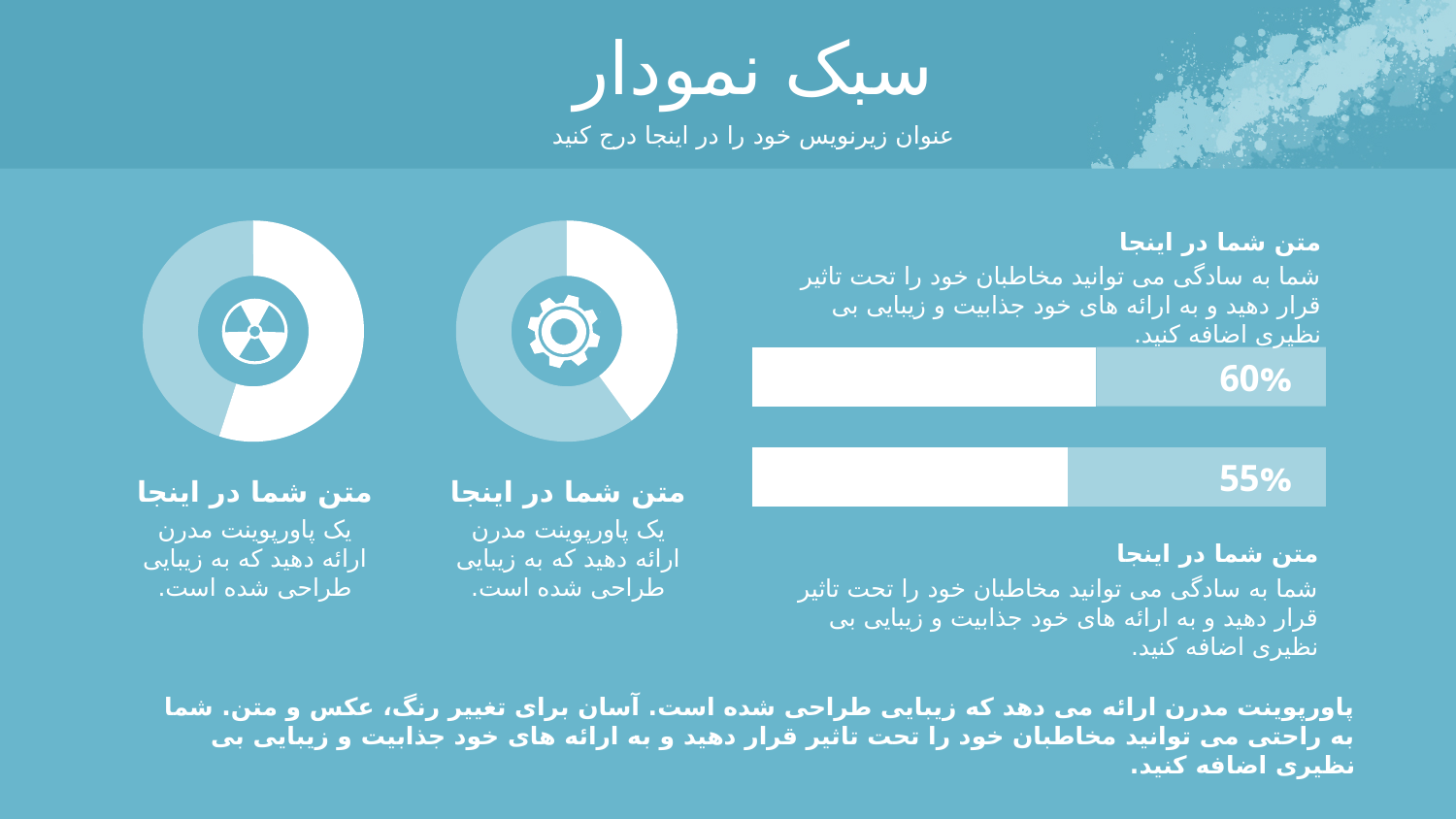

سبک نمودار
عنوان زیرنویس خود را در اینجا درج کنید
متن شما در اینجا
شما به سادگی می توانید مخاطبان خود را تحت تاثیر قرار دهید و به ارائه های خود جذابیت و زیبایی بی نظیری اضافه کنید.

### Chart

| Category |  |
|---|---|

### Chart

| Category |  |
|---|---|

### Chart

| Category |  |  |
|---|---|---|
60%
55%
متن شما در اینجا
یک پاورپوینت مدرن ارائه دهید که به زیبایی طراحی شده است.
متن شما در اینجا
یک پاورپوینت مدرن ارائه دهید که به زیبایی طراحی شده است.
متن شما در اینجا
شما به سادگی می توانید مخاطبان خود را تحت تاثیر قرار دهید و به ارائه های خود جذابیت و زیبایی بی نظیری اضافه کنید.
پاورپوینت مدرن ارائه می دهد که زیبایی طراحی شده است. آسان برای تغییر رنگ، عکس و متن. شما به راحتی می توانید مخاطبان خود را تحت تاثیر قرار دهید و به ارائه های خود جذابیت و زیبایی بی نظیری اضافه کنید.